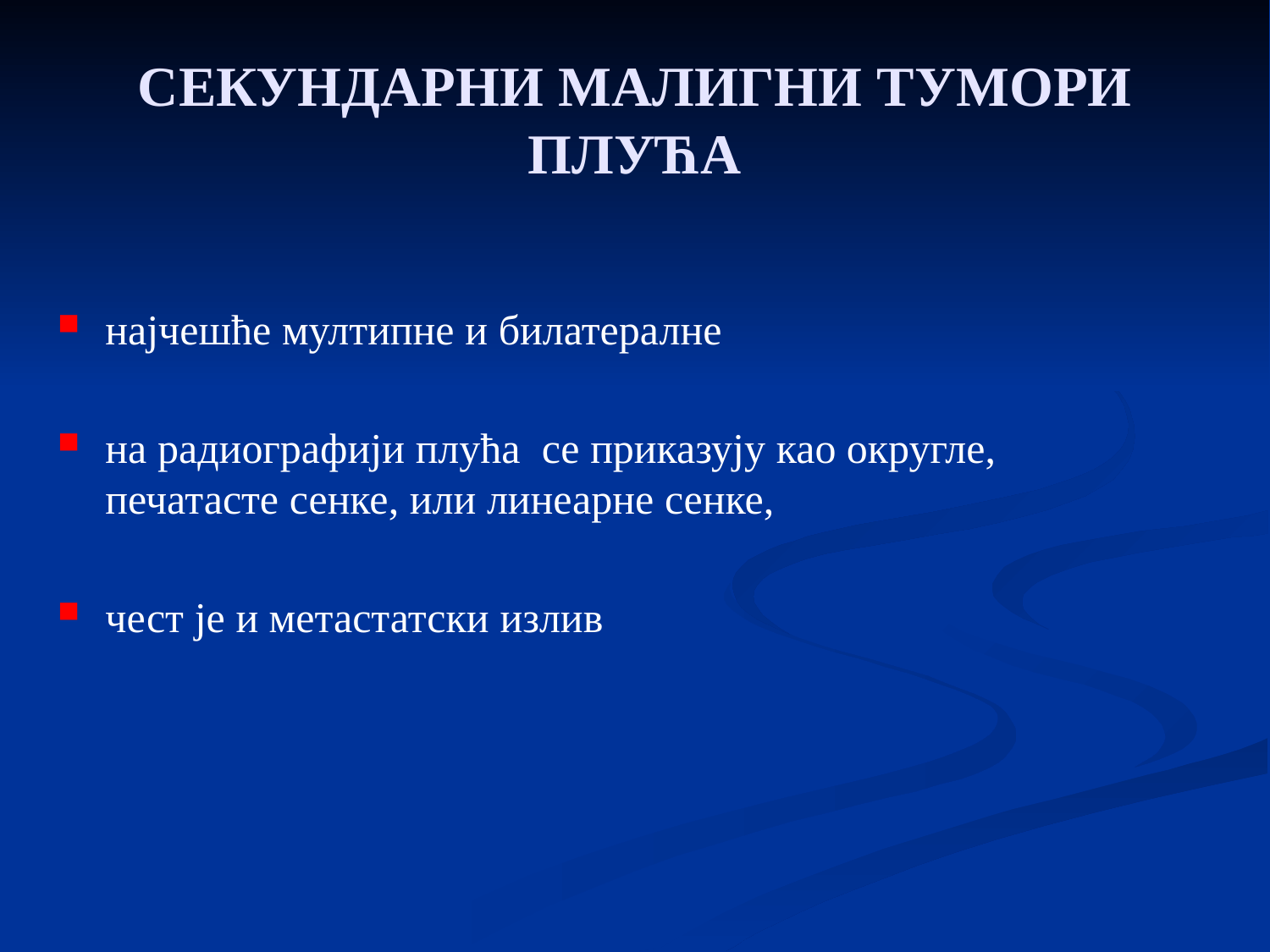

# СЕКУНДАРНИ МАЛИГНИ ТУМОРИ ПЛУЋА
најчешће мултипне и билатералне

на радиографији плућа  се приказују као округле, печатасте сенке, или линеарне сенке,

чест је и метастатски излив